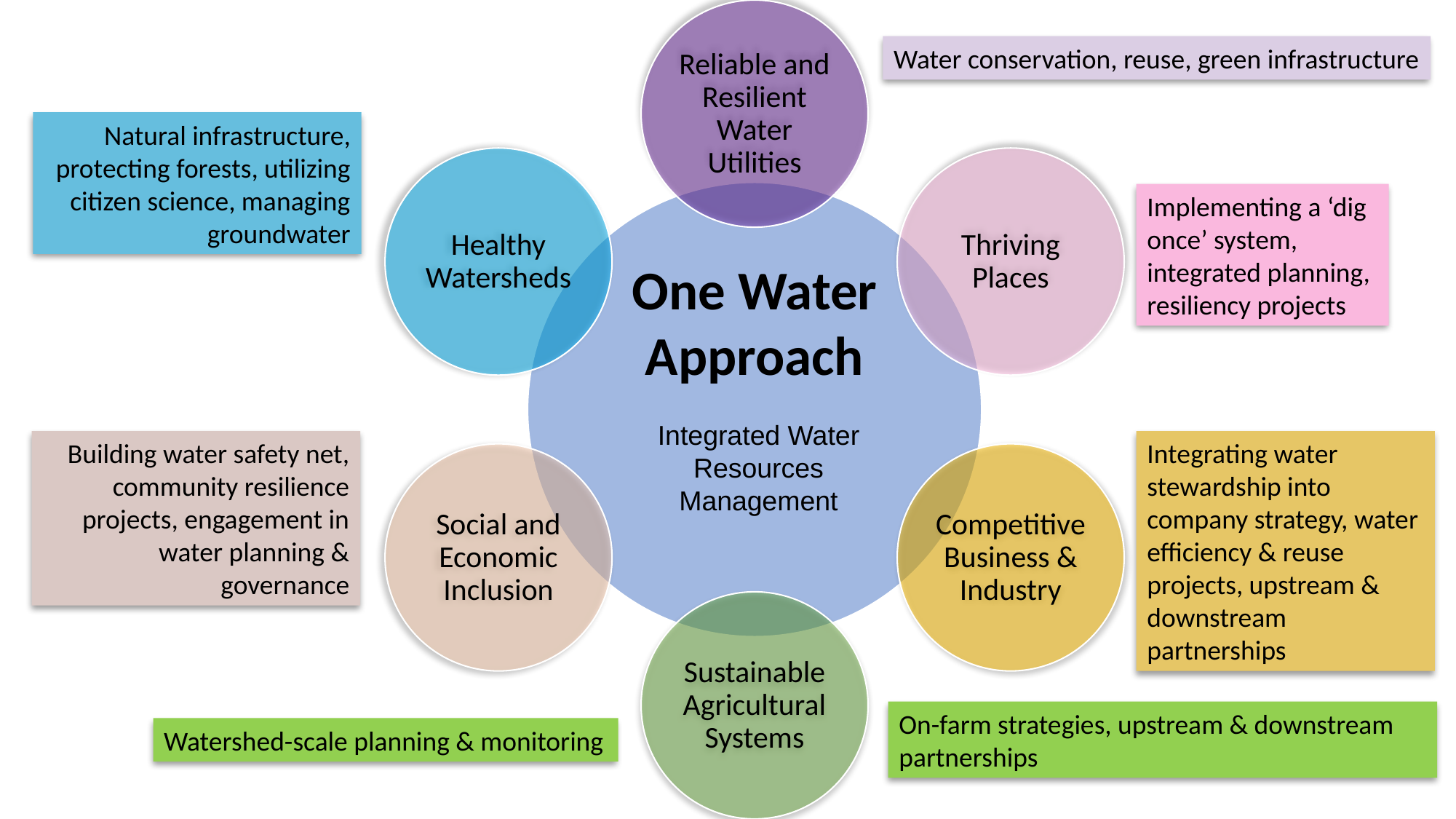

Reliable and Resilient Water Utilities
Thriving Places
Competitive Business & Industry
Sustainable Agricultural Systems
Social and Economic Inclusion
Healthy Watersheds
Water conservation, reuse, green infrastructure
Natural infrastructure, protecting forests, utilizing citizen science, managing groundwater
Implementing a ‘dig once’ system, integrated planning, resiliency projects
One Water Approach
Integrated Water Resources Management
Building water safety net, community resilience projects, engagement in water planning & governance
Integrating water stewardship into company strategy, water efficiency & reuse projects, upstream & downstream partnerships
On-farm strategies, upstream & downstream partnerships
Watershed-scale planning & monitoring